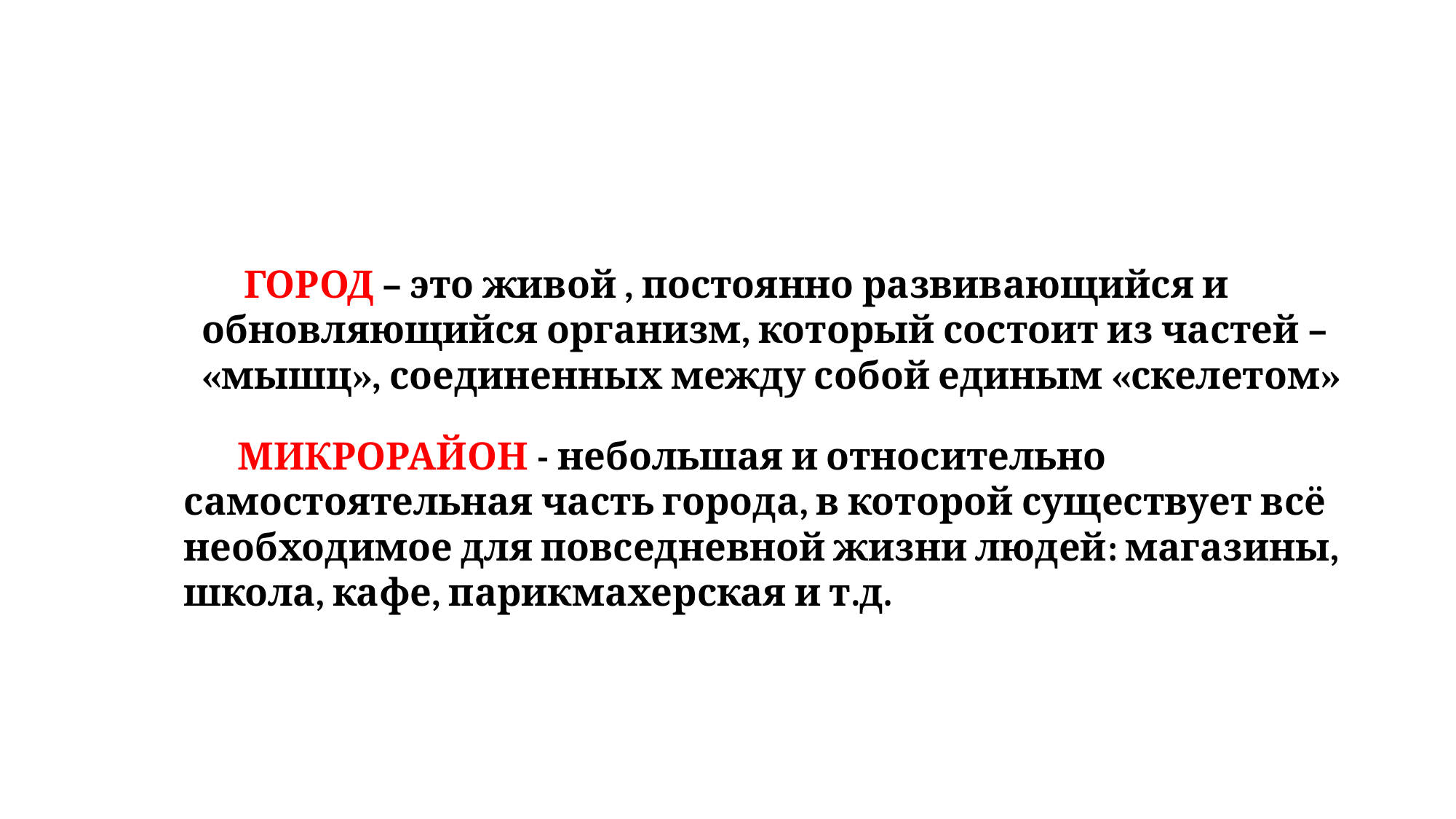

ГОРОД – это живой , постоянно развивающийся и обновляющийся организм, который состоит из частей – «мышц», соединенных между собой единым «скелетом»
        МИКРОРАЙОН - небольшая и относительно самостоятельная часть города, в которой существует всё необходимое для повседневной жизни людей: магазины, школа, кафе, парикмахерская и т.д.